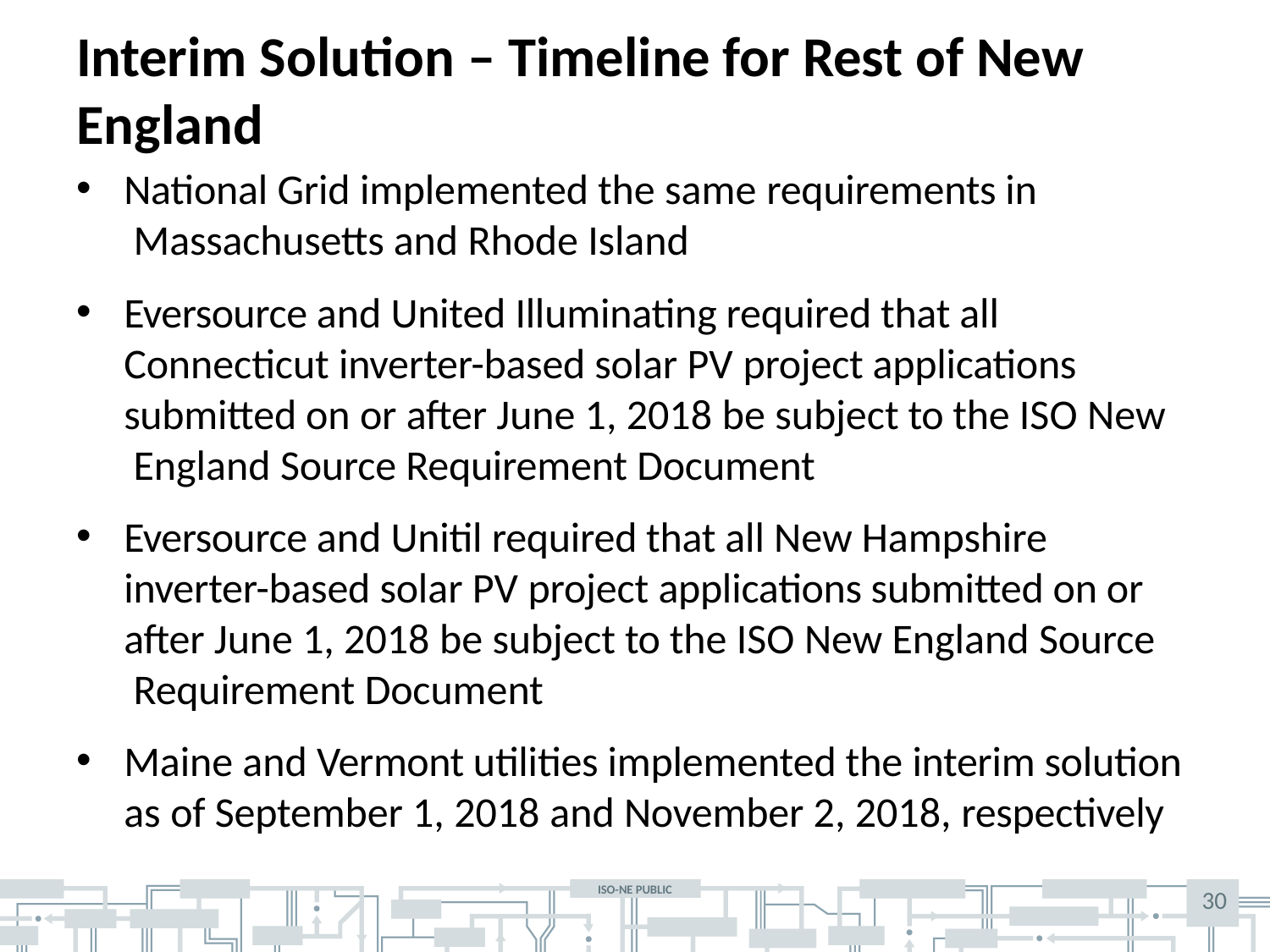

# Interim Solution – Timeline for Rest of New England
National Grid implemented the same requirements in  Massachusetts and Rhode Island
Eversource and United Illuminating required that all  Connecticut inverter-based solar PV project applications  submitted on or after June 1, 2018 be subject to the ISO New  England Source Requirement Document
Eversource and Unitil required that all New Hampshire  inverter-based solar PV project applications submitted on or  after June 1, 2018 be subject to the ISO New England Source  Requirement Document
Maine and Vermont utilities implemented the interim solution  as of September 1, 2018 and November 2, 2018, respectively
30